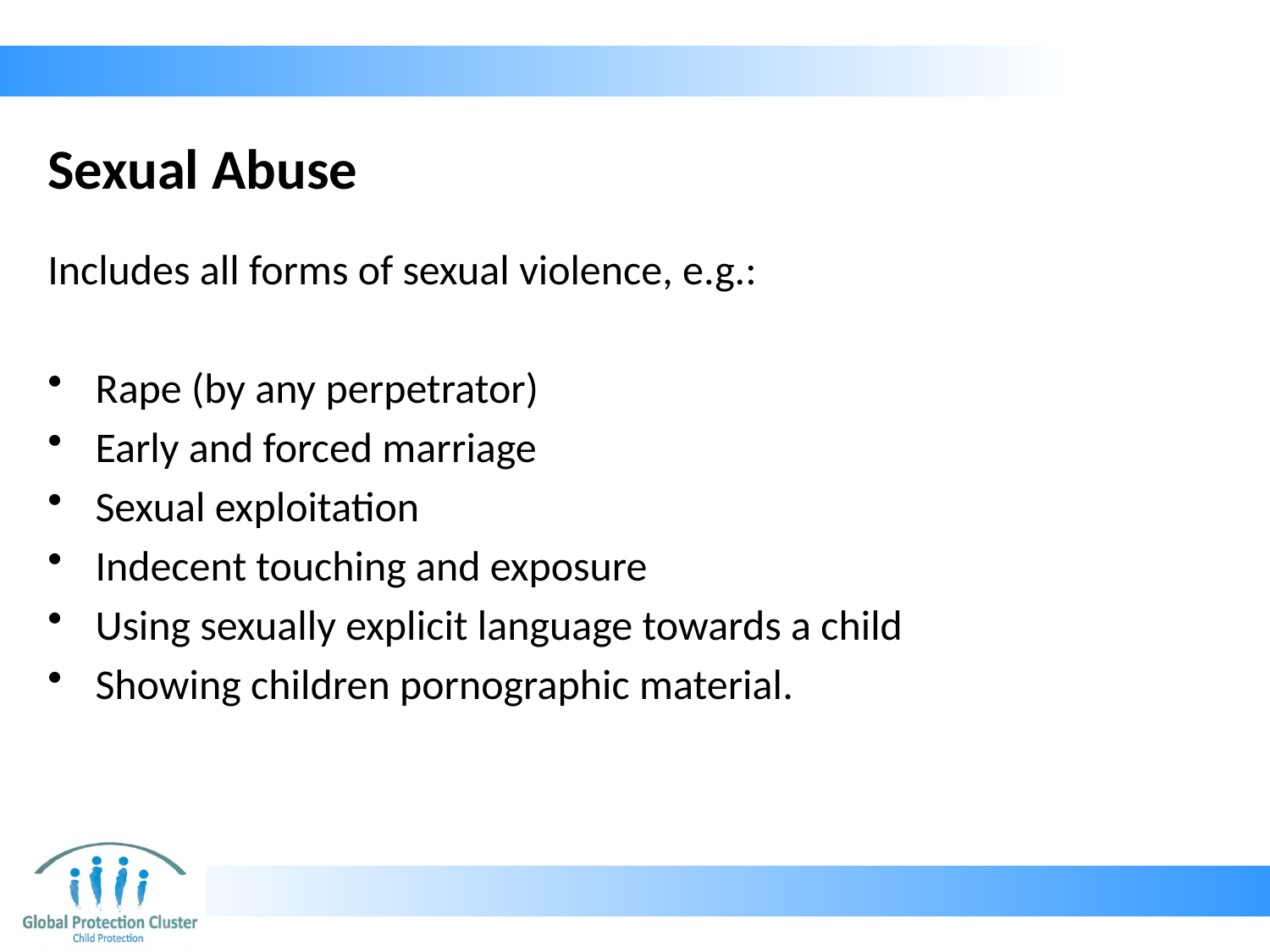

# Sexual Abuse
Includes all forms of sexual violence, e.g.:

Rape (by any perpetrator)
Early and forced marriage
Sexual exploitation
Indecent touching and exposure
Using sexually explicit language towards a child
Showing children pornographic material.